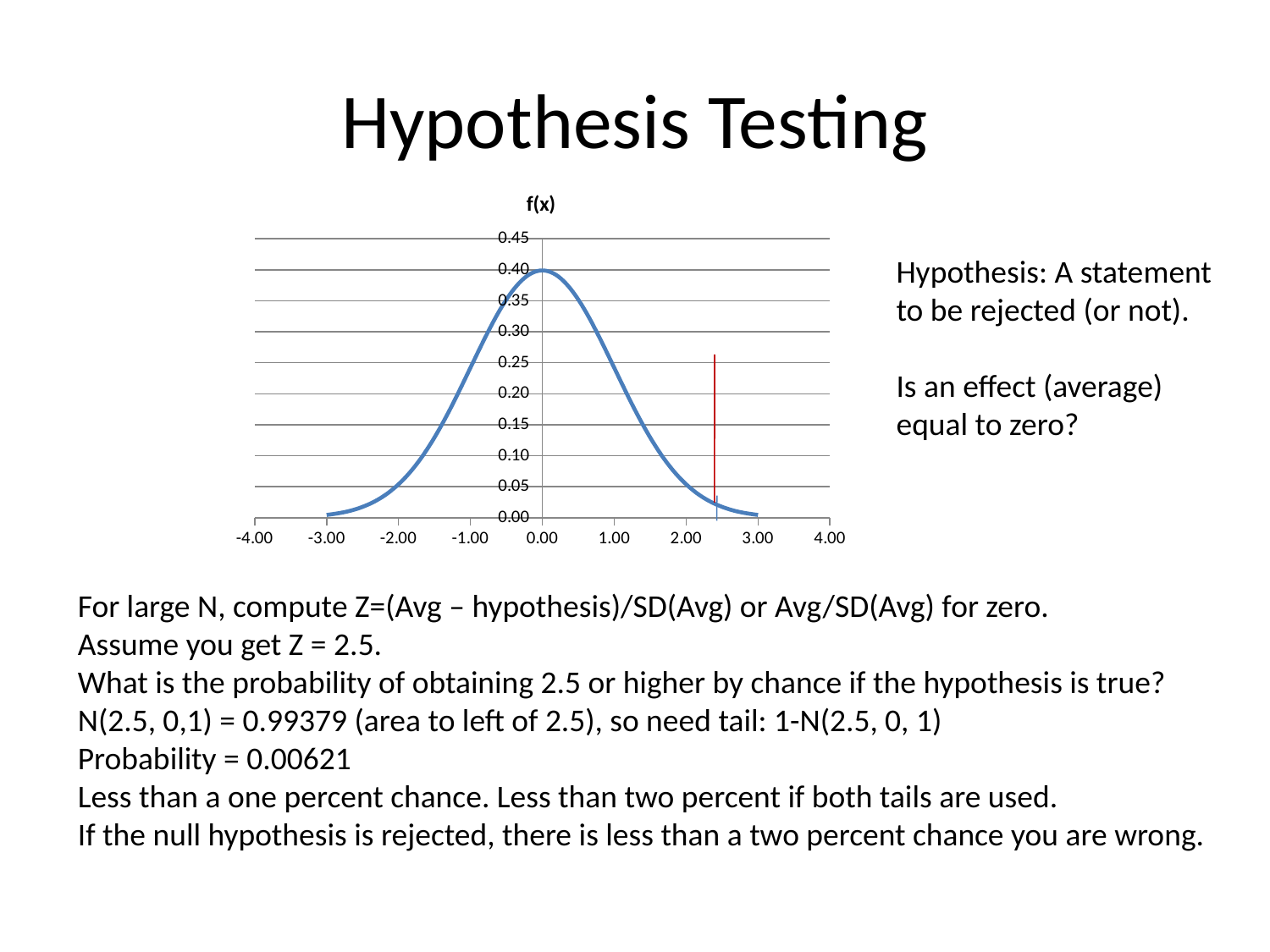

# Hypothesis Testing

### Chart:

| Category | f(x) |
|---|---|
Hypothesis: A statement to be rejected (or not).

Is an effect (average) equal to zero?
For large N, compute Z=(Avg – hypothesis)/SD(Avg) or Avg/SD(Avg) for zero.
Assume you get Z = 2.5.
What is the probability of obtaining 2.5 or higher by chance if the hypothesis is true?
N(2.5, 0,1) = 0.99379 (area to left of 2.5), so need tail: 1-N(2.5, 0, 1)
Probability = 0.00621
Less than a one percent chance. Less than two percent if both tails are used.
If the null hypothesis is rejected, there is less than a two percent chance you are wrong.